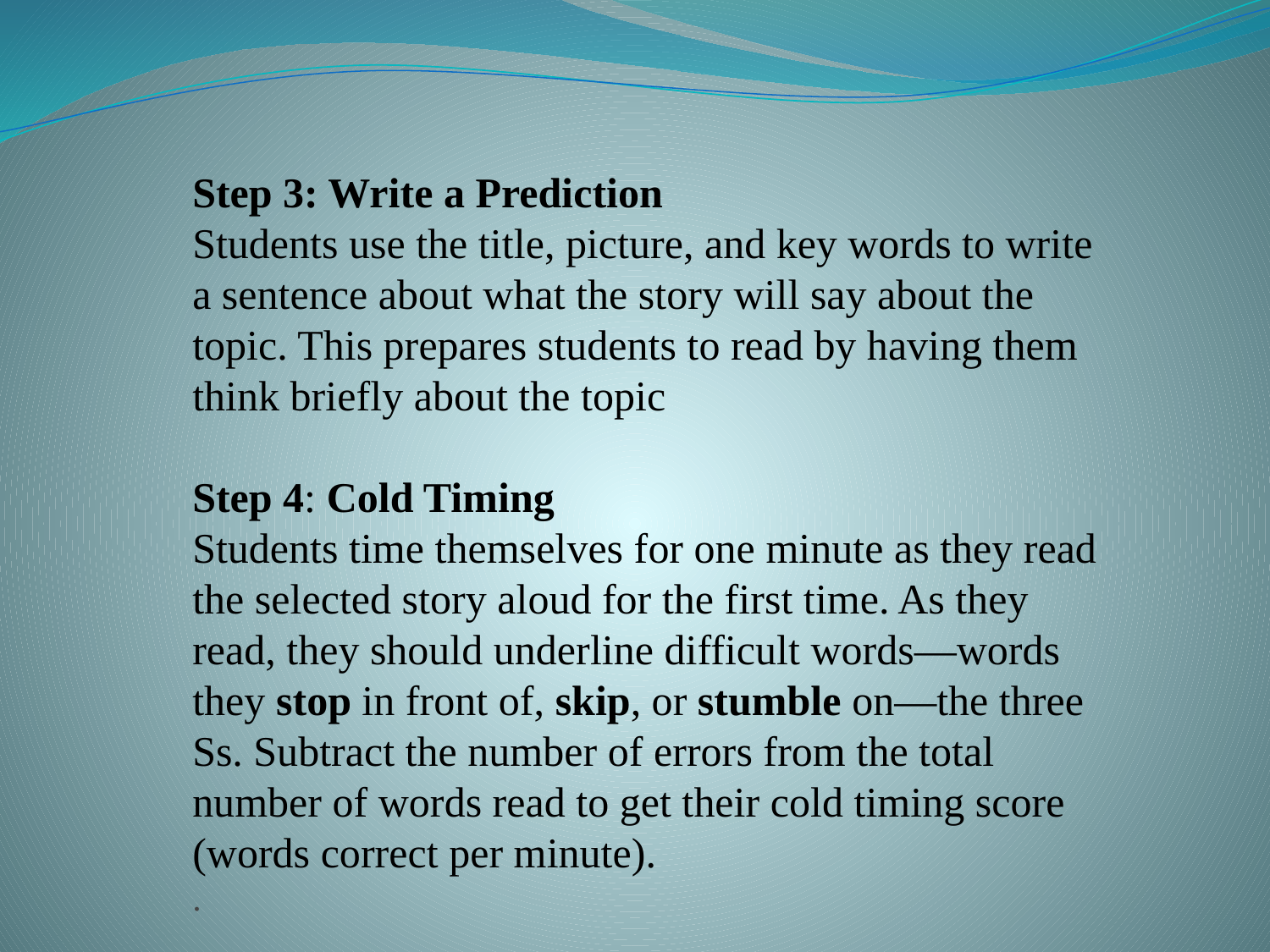

Step 3: Write a Prediction
Students use the title, picture, and key words to write a sentence about what the story will say about the topic. This prepares students to read by having them think briefly about the topic

Step 4: Cold Timing
Students time themselves for one minute as they read the selected story aloud for the first time. As they read, they should underline difficult words—words they stop in front of, skip, or stumble on—the three Ss. Subtract the number of errors from the total number of words read to get their cold timing score (words correct per minute).
.